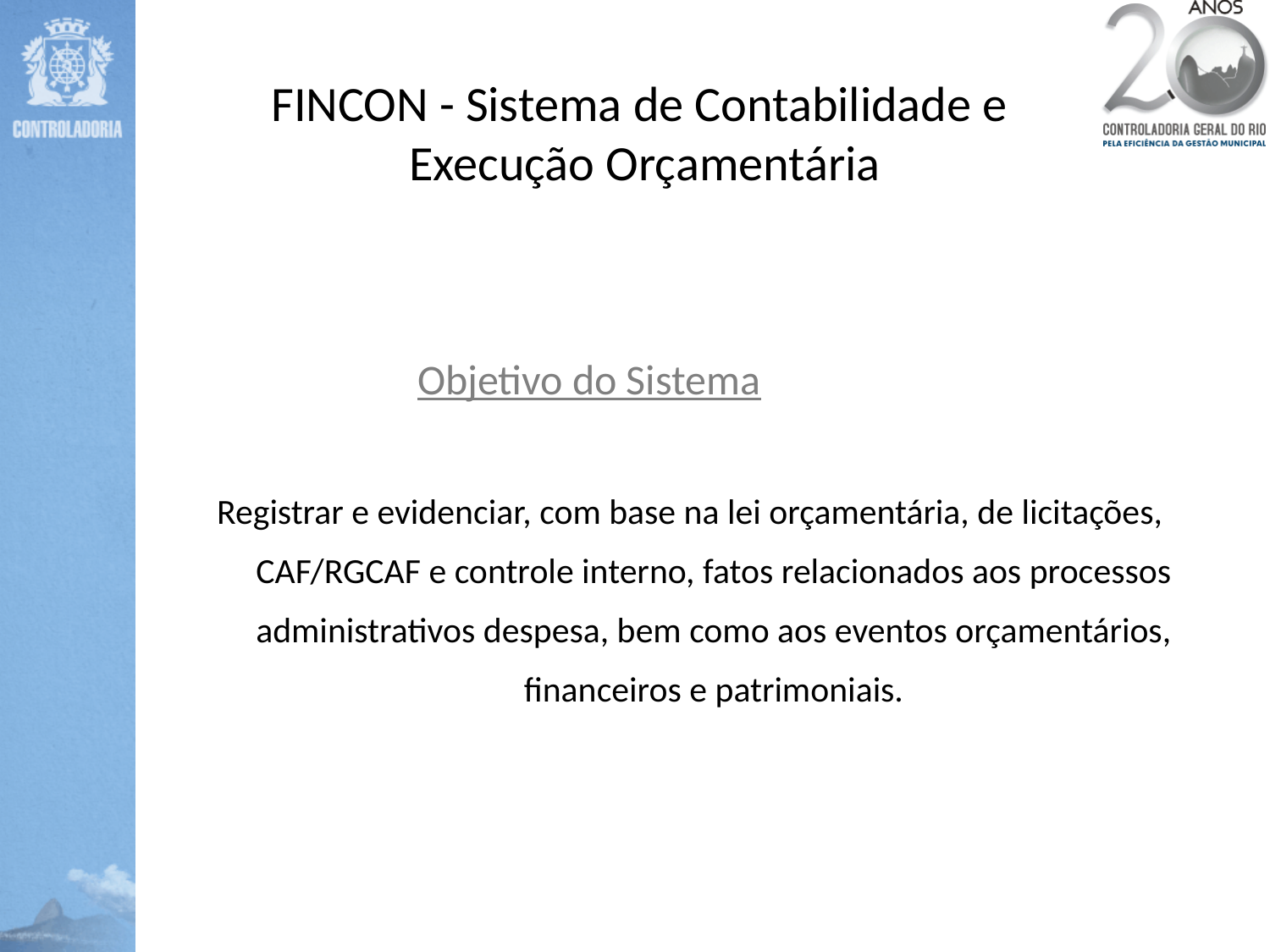

FINCON - Sistema de Contabilidade e  Execução Orçamentária
Objetivo do Sistema
Registrar e evidenciar, com base na lei orçamentária, de licitações, CAF/RGCAF e controle interno, fatos relacionados aos processos administrativos despesa, bem como aos eventos orçamentários, financeiros e patrimoniais.